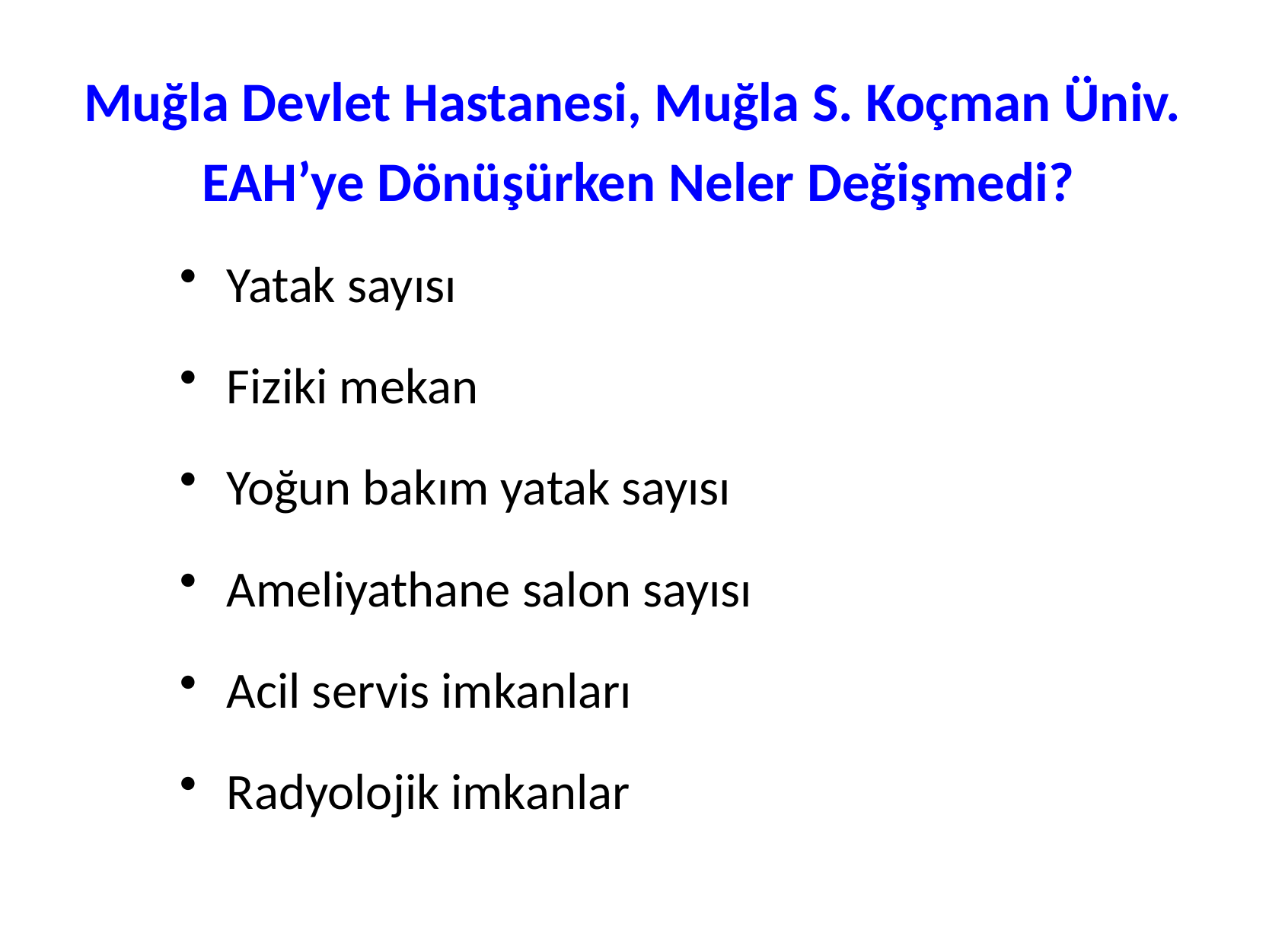

# Muğla Devlet Hastanesi, Muğla S. Koçman Üniv.  EAH’ye Dönüşürken Neler Değişmedi?
Yatak sayısı
Fiziki mekan
Yoğun bakım yatak sayısı
Ameliyathane salon sayısı
Acil servis imkanları
Radyolojik imkanlar